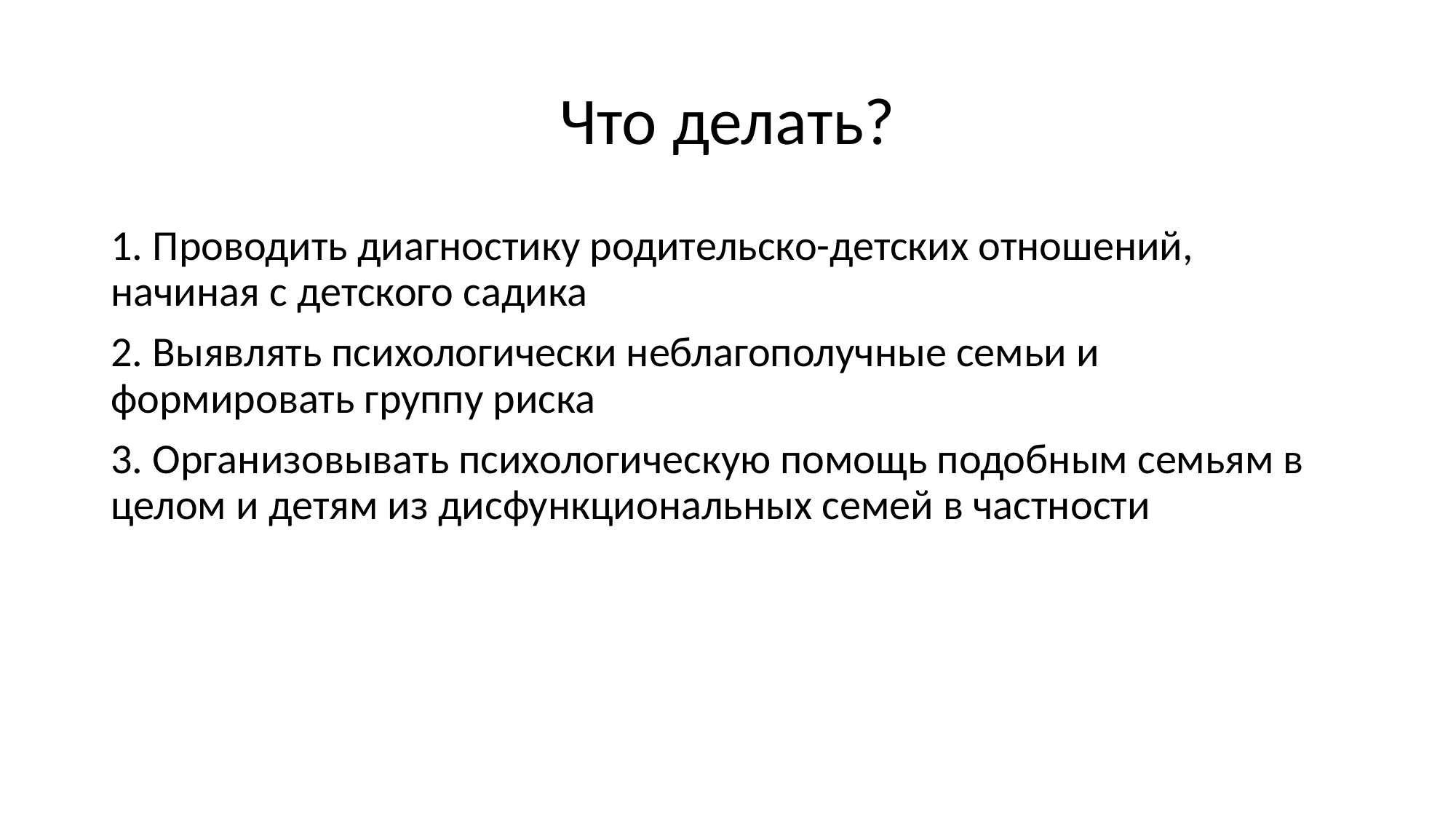

# Что делать?
1. Проводить диагностику родительско-детских отношений, начиная с детского садика
2. Выявлять психологически неблагополучные семьи и формировать группу риска
3. Организовывать психологическую помощь подобным семьям в целом и детям из дисфункциональных семей в частности